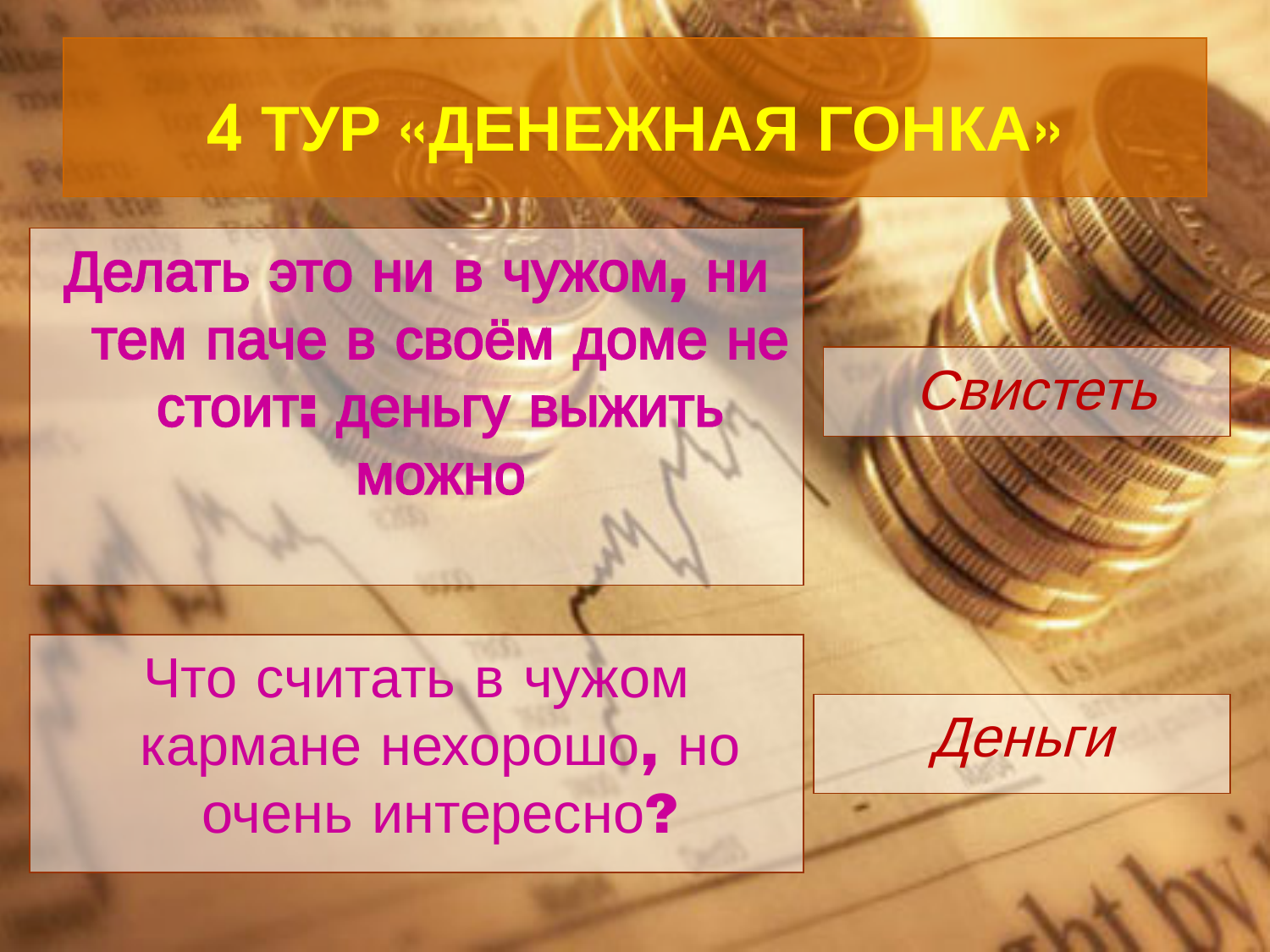

# 4 ТУР «ДЕНЕЖНАЯ ГОНКА»
Делать это ни в чужом, ни тем паче в своём доме не стоит: деньгу выжить можно

 Свистеть
Что считать в чужом кармане нехорошо, но очень интересно?
Деньги